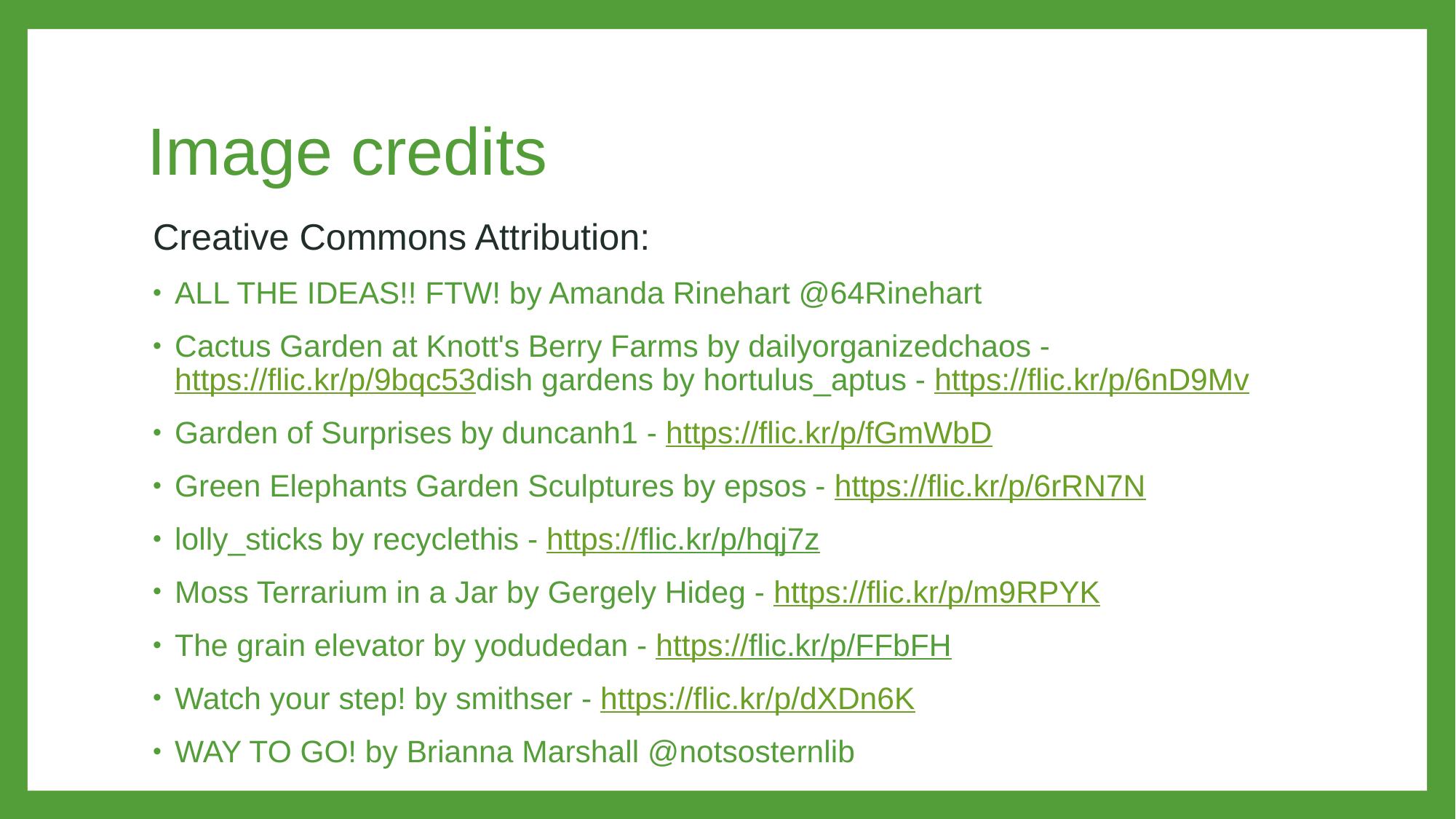

# Image credits
Creative Commons Attribution:
ALL THE IDEAS!! FTW! by Amanda Rinehart @64Rinehart
Cactus Garden at Knott's Berry Farms by dailyorganizedchaos - https://flic.kr/p/9bqc53dish gardens by hortulus_aptus - https://flic.kr/p/6nD9Mv
Garden of Surprises by duncanh1 - https://flic.kr/p/fGmWbD
Green Elephants Garden Sculptures by epsos - https://flic.kr/p/6rRN7N
lolly_sticks by recyclethis - https://flic.kr/p/hqj7z
Moss Terrarium in a Jar by Gergely Hideg - https://flic.kr/p/m9RPYK
The grain elevator by yodudedan - https://flic.kr/p/FFbFH
Watch your step! by smithser - https://flic.kr/p/dXDn6K
WAY TO GO! by Brianna Marshall @notsosternlib